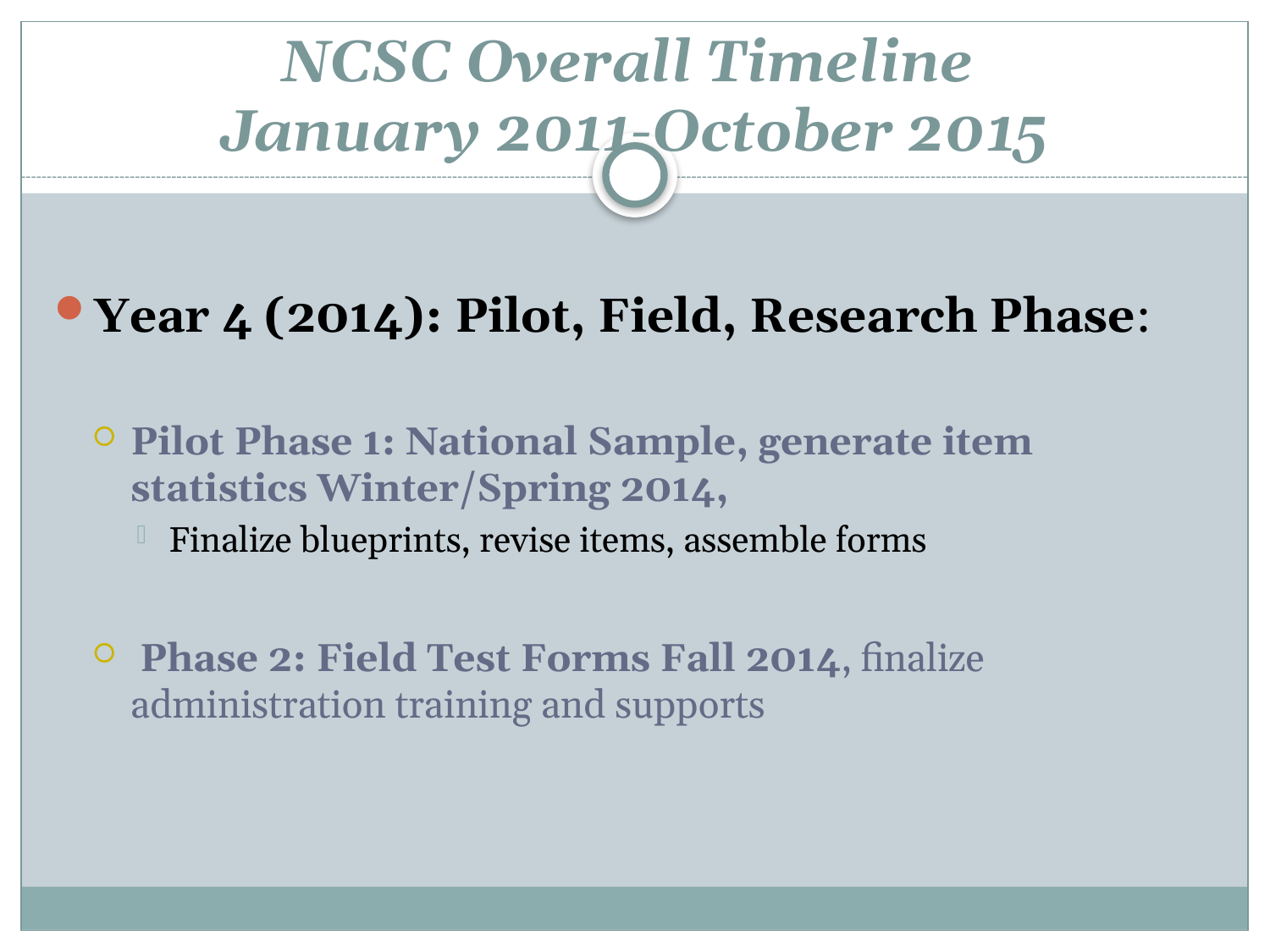

# NCSC Overall Timeline January 2011-October 2015

Year 4 (2014): Pilot, Field, Research Phase:

Pilot Phase 1: National Sample, generate item statistics Winter/Spring 2014,
Finalize blueprints, revise items, assemble forms

 Phase 2: Field Test Forms Fall 2014, finalize administration training and supports